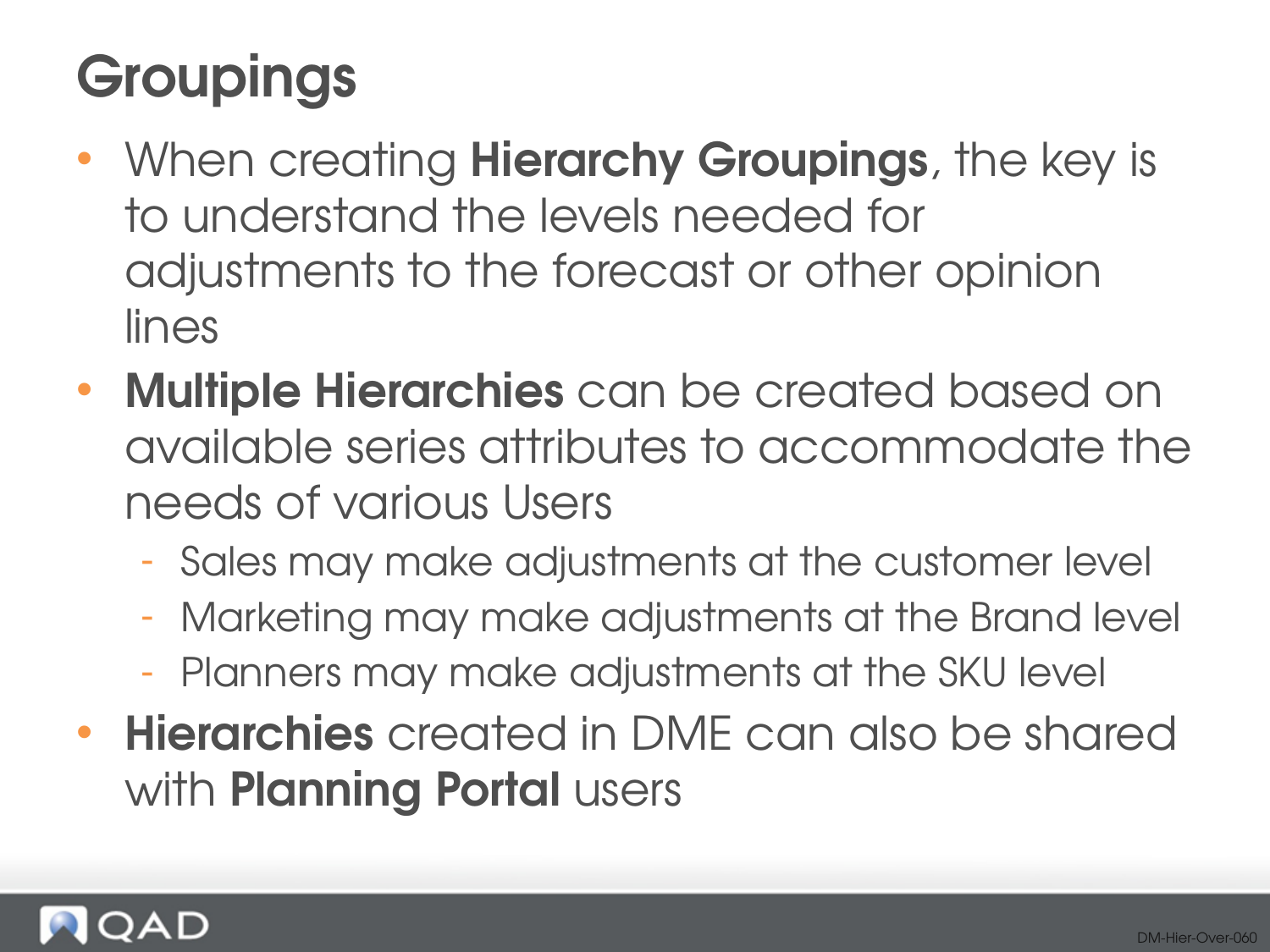

# Groupings
When creating Hierarchy Groupings, the key is to understand the levels needed for adjustments to the forecast or other opinion lines
Multiple Hierarchies can be created based on available series attributes to accommodate the needs of various Users
Sales may make adjustments at the customer level
Marketing may make adjustments at the Brand level
Planners may make adjustments at the SKU level
Hierarchies created in DME can also be shared with Planning Portal users

DM-Hier-Over-060